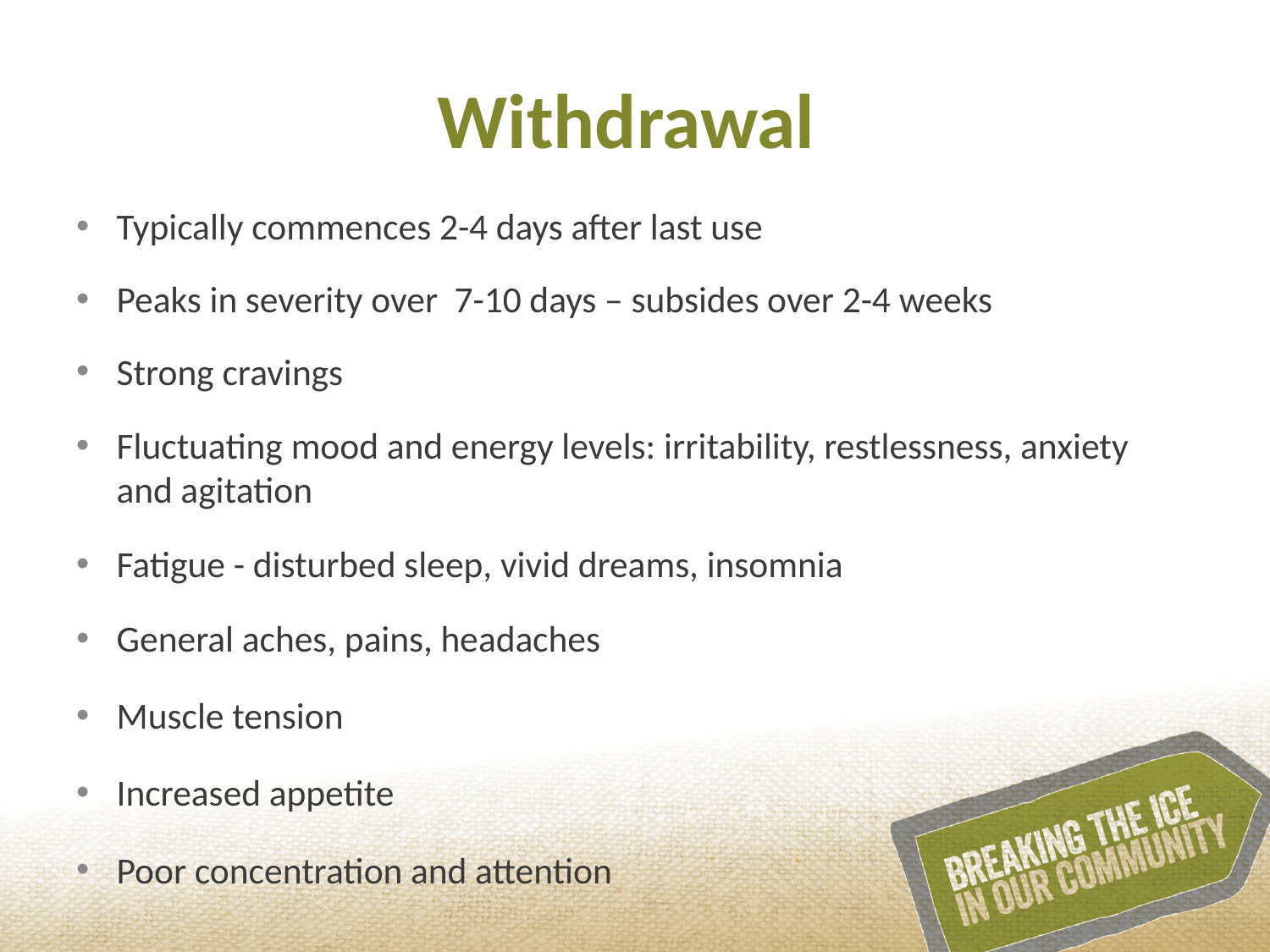

# Withdrawal
Typically commences 2-4 days after last use

Peaks in severity over  7-10 days – subsides over 2-4 weeks

Strong cravings

Fluctuating mood and energy levels: irritability, restlessness, anxiety and agitation

Fatigue - disturbed sleep, vivid dreams, insomnia

General aches, pains, headaches

Muscle tension

Increased appetite

Poor concentration and attention